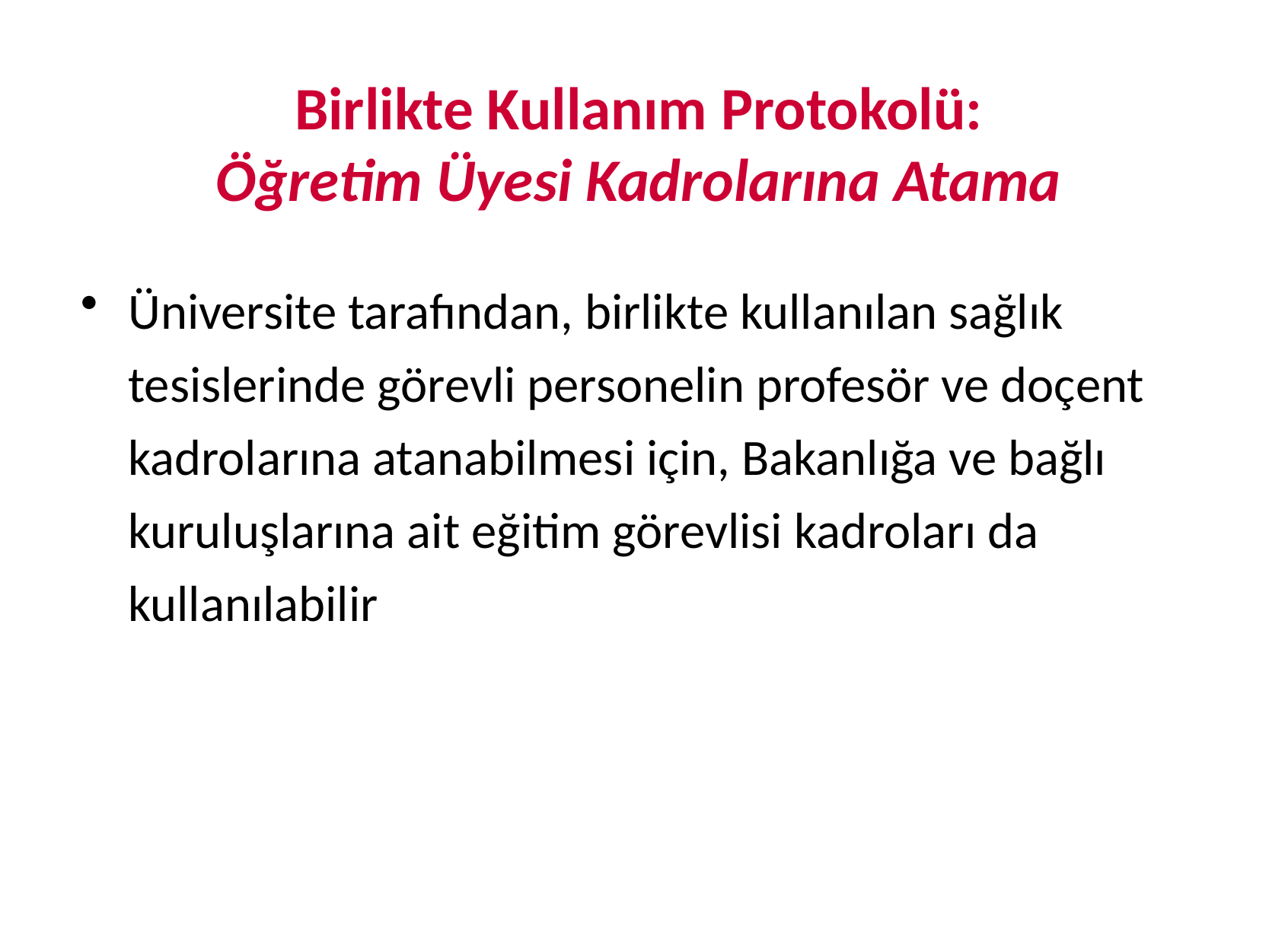

# Birlikte Kullanım Protokolü: Öğretim Üyesi Kadrolarına Atama
Üniversite tarafından, birlikte kullanılan sağlık tesislerinde görevli personelin profesör ve doçent kadrolarına atanabilmesi için, Bakanlığa ve bağlı kuruluşlarına ait eğitim görevlisi kadroları da kullanılabilir